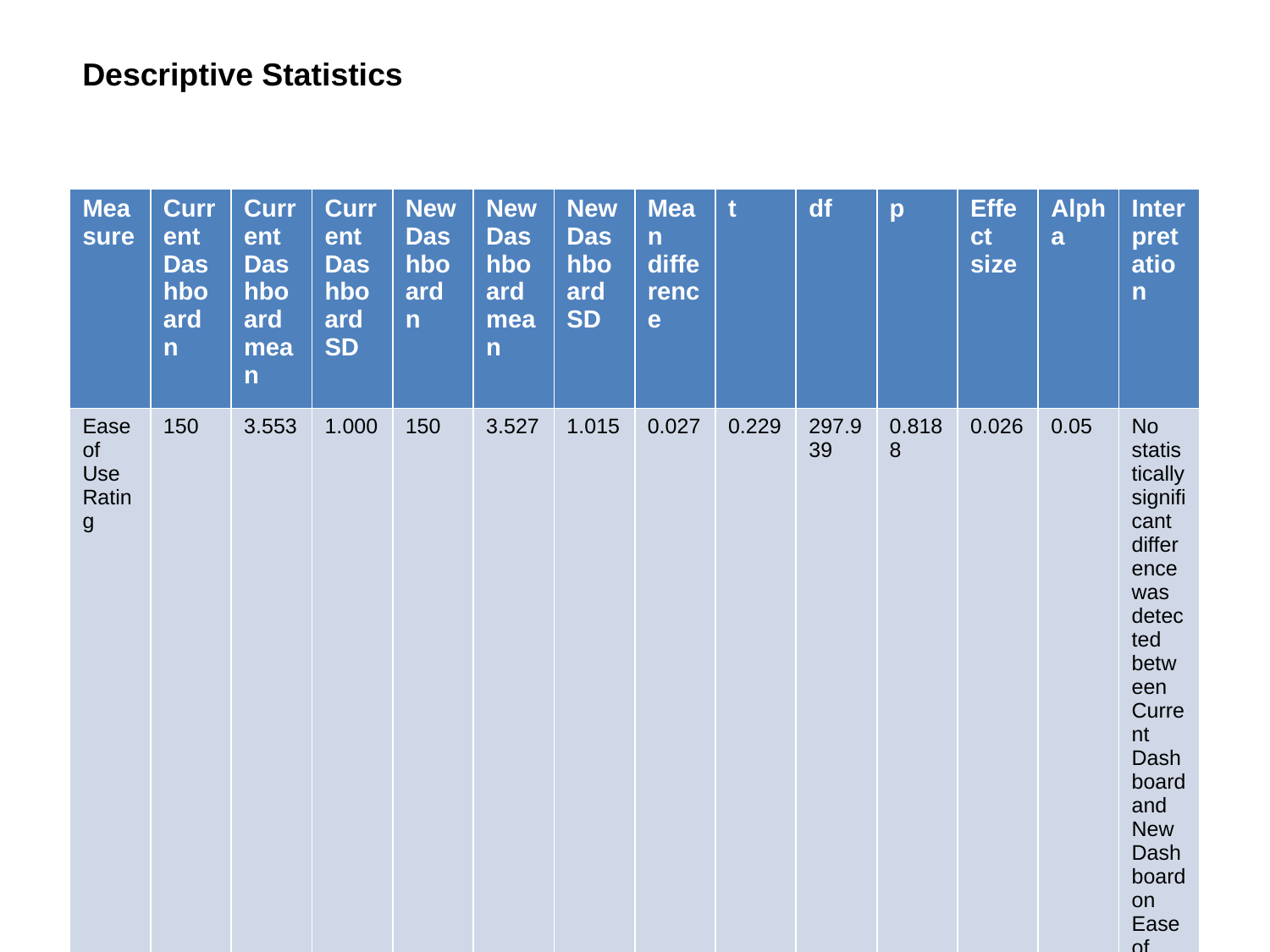

Descriptive Statistics
| Measure | Current Dashboard n | Current Dashboard mean | Current Dashboard SD | New Dashboard n | New Dashboard mean | New Dashboard SD | Mean difference | t | df | p | Effect size | Alpha | Interpretation |
| --- | --- | --- | --- | --- | --- | --- | --- | --- | --- | --- | --- | --- | --- |
| Ease of Use Rating | 150 | 3.553 | 1.000 | 150 | 3.527 | 1.015 | 0.027 | 0.229 | 297.939 | 0.8188 | 0.026 | 0.05 | No statistically significant difference was detected between Current Dashboard and New Dashboard on Ease of Use Rating in this sample (p=0.8188) (Current Dashboard: 3.553, New Dashboard: 3.527). |